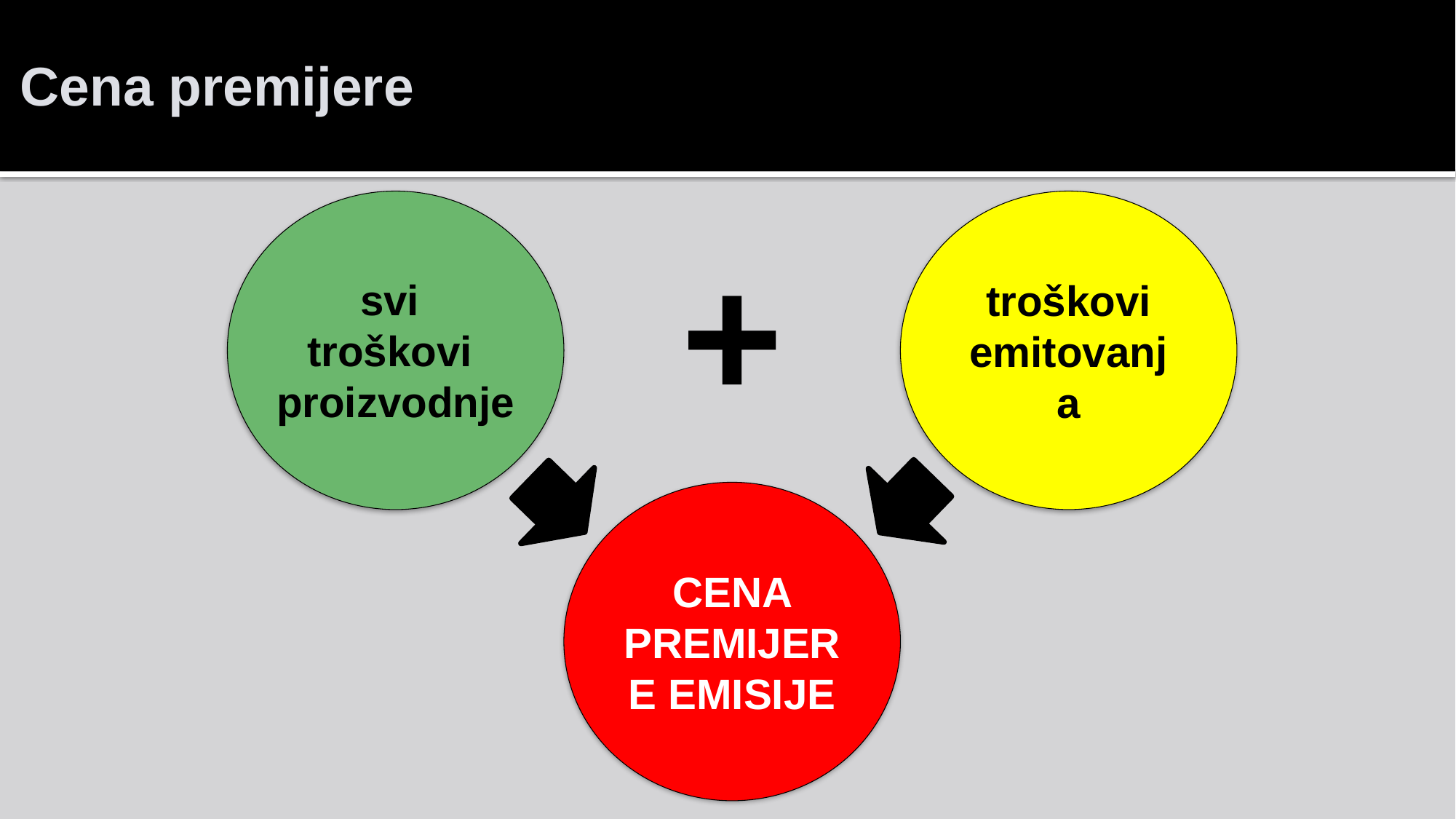

# Cena premijere

troškovi emitovanja
+
svi
troškovi
proizvodnje

CENA PREMIJERE EMISIJE